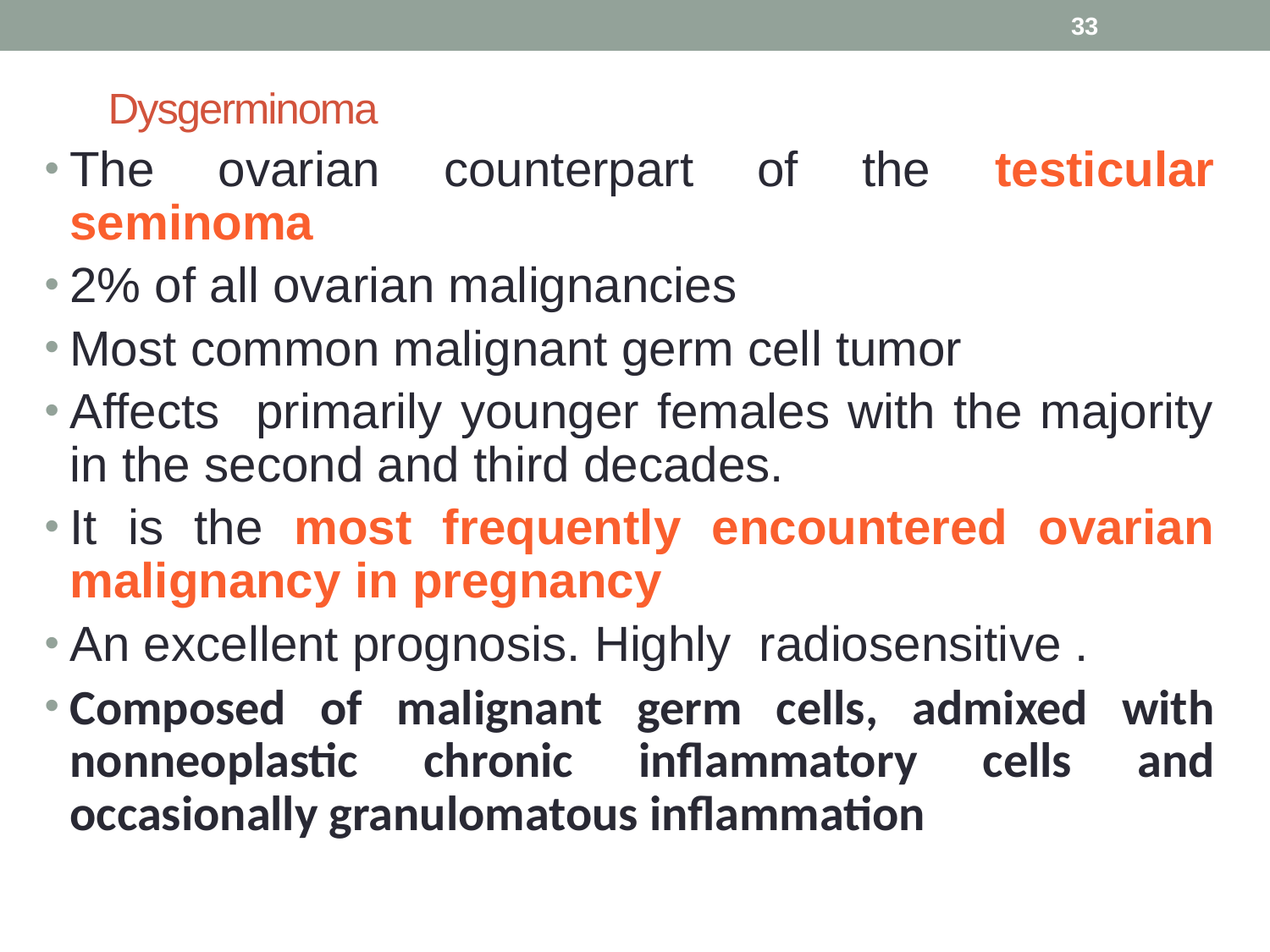

33
# Dysgerminoma
The ovarian counterpart of the testicular seminoma
2% of all ovarian malignancies
Most common malignant germ cell tumor
Affects  primarily younger females with the majority in the second and third decades.
It is the most frequently encountered ovarian malignancy in pregnancy
An excellent prognosis. Highly  radiosensitive .
Composed of malignant germ cells, admixed with nonneoplastic chronic inflammatory cells and occasionally granulomatous inflammation